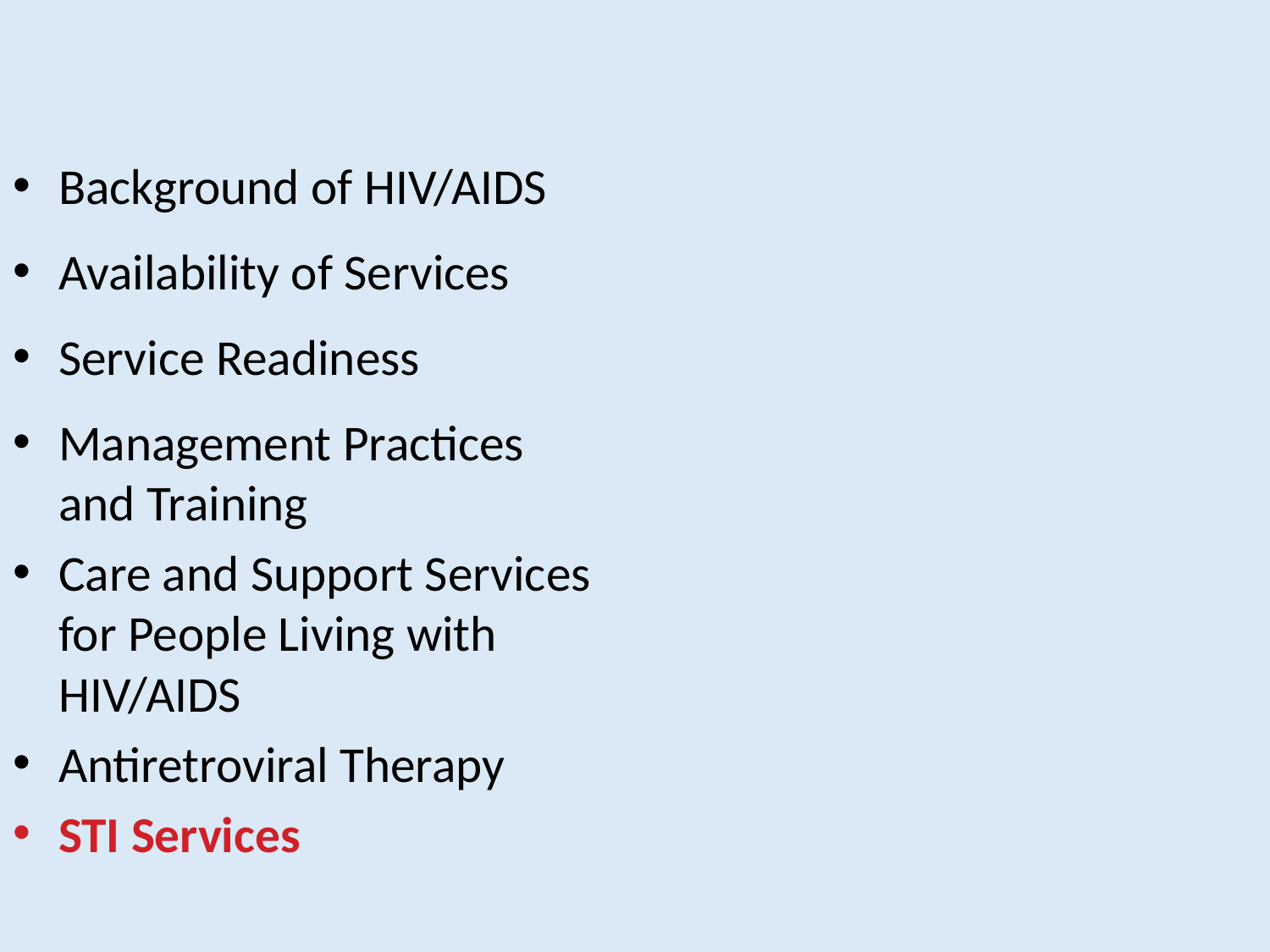

Background of HIV/AIDS
Availability of Services
Service Readiness
Management Practices
and Training
Care and Support Services for People Living with HIV/AIDS
Antiretroviral Therapy
STI Services